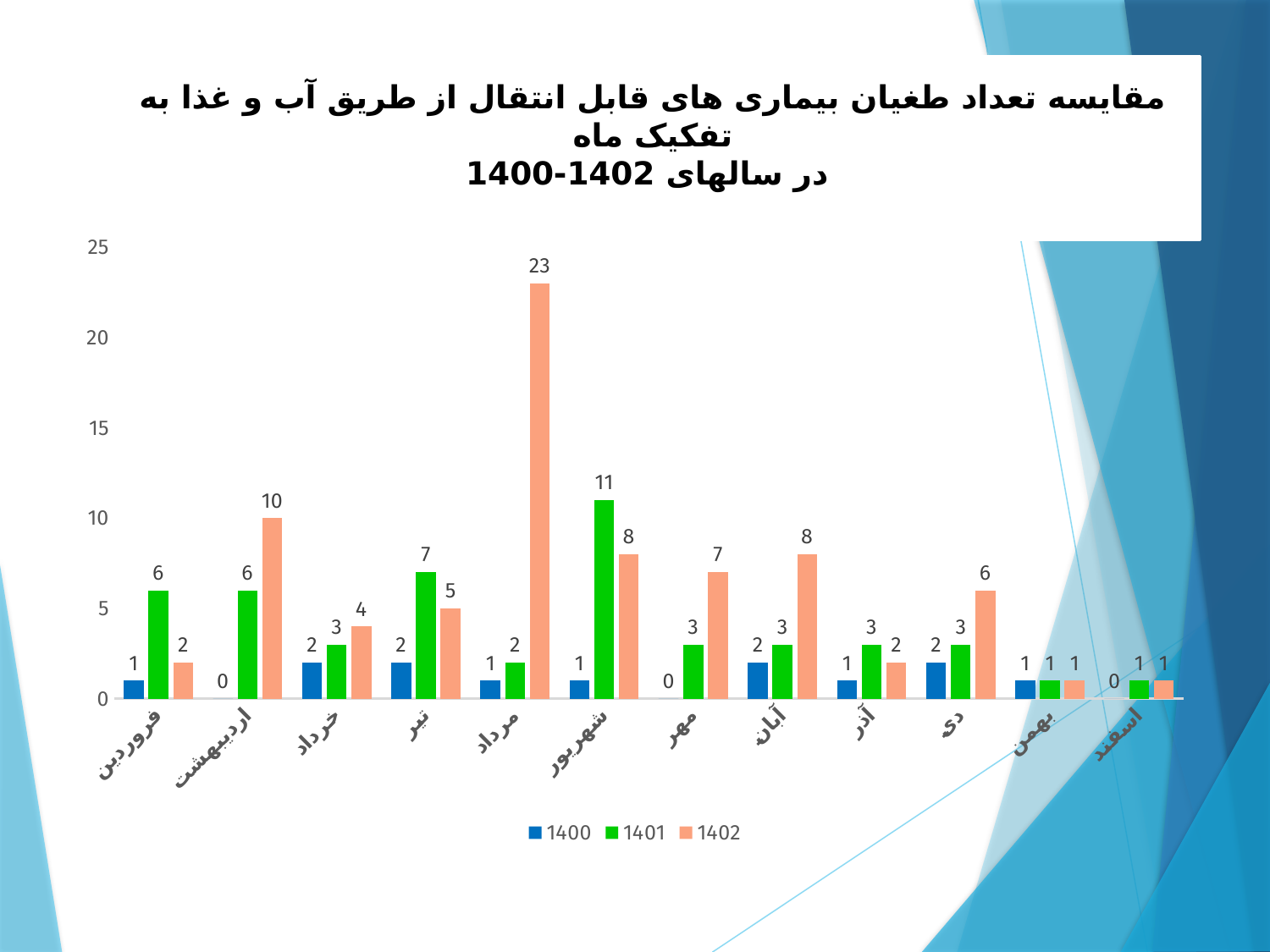

# مقایسه تعداد طغیان بیماری های قابل انتقال از طریق آب و غذا به تفکیک ماه در سالهای 1402-1400

### Chart

| Category | 1400 | 1401 | 1402 |
|---|---|---|---|
| فروردین | 1.0 | 6.0 | 2.0 |
| اردیبهشت | 0.0 | 6.0 | 10.0 |
| خرداد | 2.0 | 3.0 | 4.0 |
| تیر | 2.0 | 7.0 | 5.0 |
| مرداد | 1.0 | 2.0 | 23.0 |
| شهریور | 1.0 | 11.0 | 8.0 |
| مهر | 0.0 | 3.0 | 7.0 |
| آبان | 2.0 | 3.0 | 8.0 |
| آذر | 1.0 | 3.0 | 2.0 |
| دی | 2.0 | 3.0 | 6.0 |
| بهمن | 1.0 | 1.0 | 1.0 |
| اسفند | 0.0 | 1.0 | 1.0 |